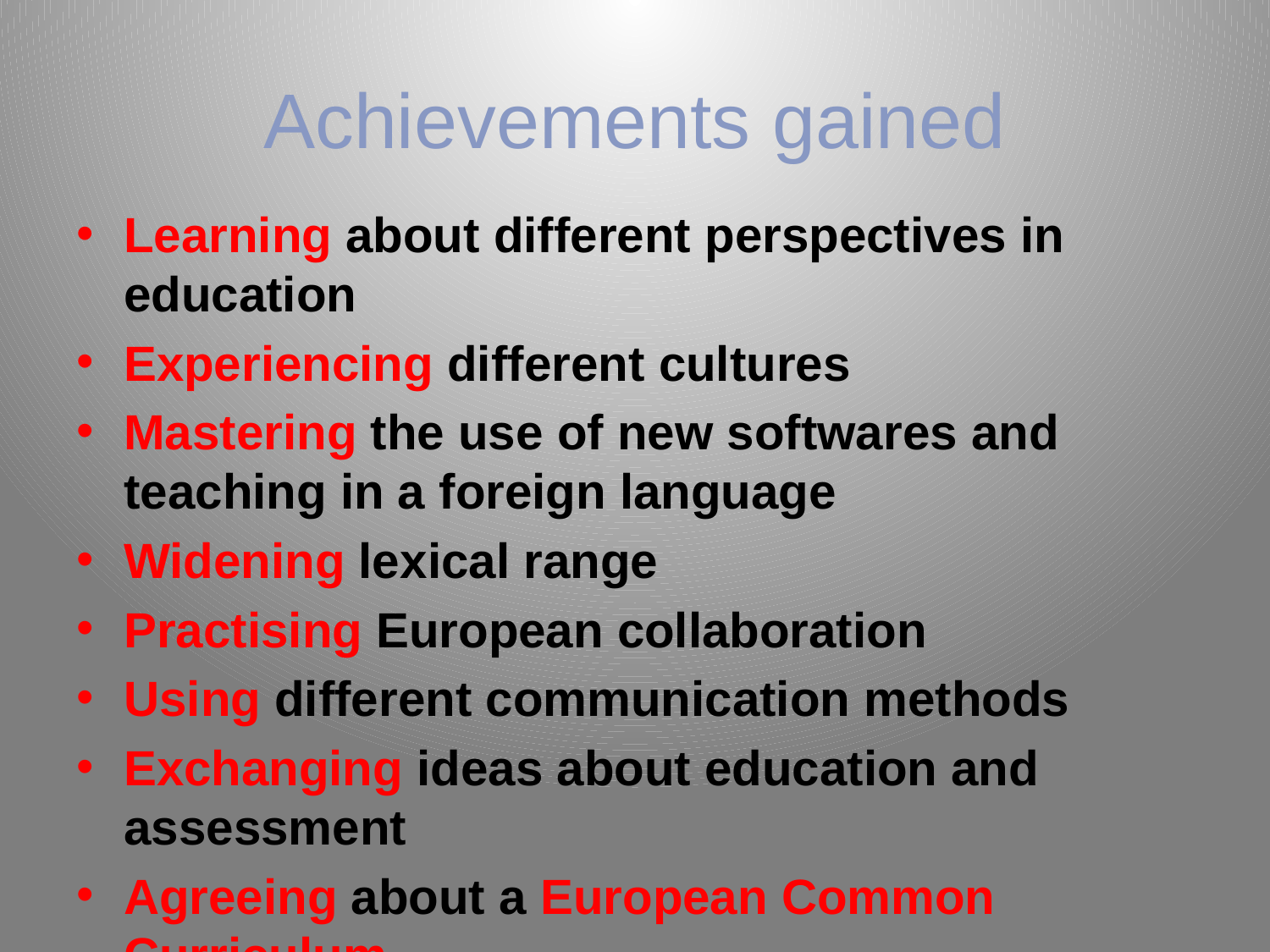

# Achievements gained
Learning about different perspectives in education
Experiencing different cultures
Mastering the use of new softwares and teaching in a foreign language
Widening lexical range
Practising European collaboration
Using different communication methods
Exchanging ideas about education and assessment
Agreeing about a European Common Curriculum